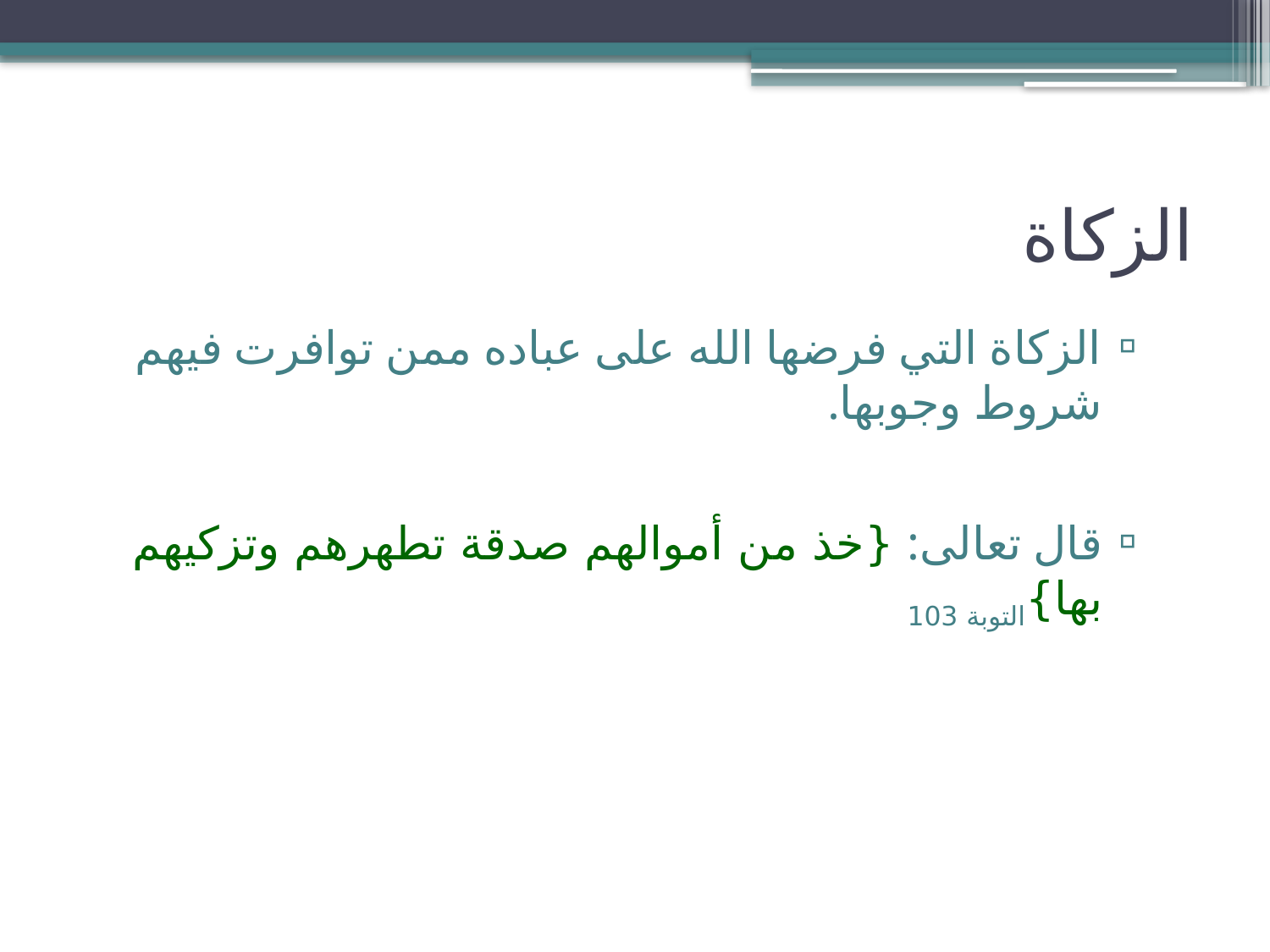

# الزكاة
الزكاة التي فرضها الله على عباده ممن توافرت فيهم شروط وجوبها.

قال تعالى: {خذ من أموالهم صدقة تطهرهم وتزكيهم بها}التوبة 103